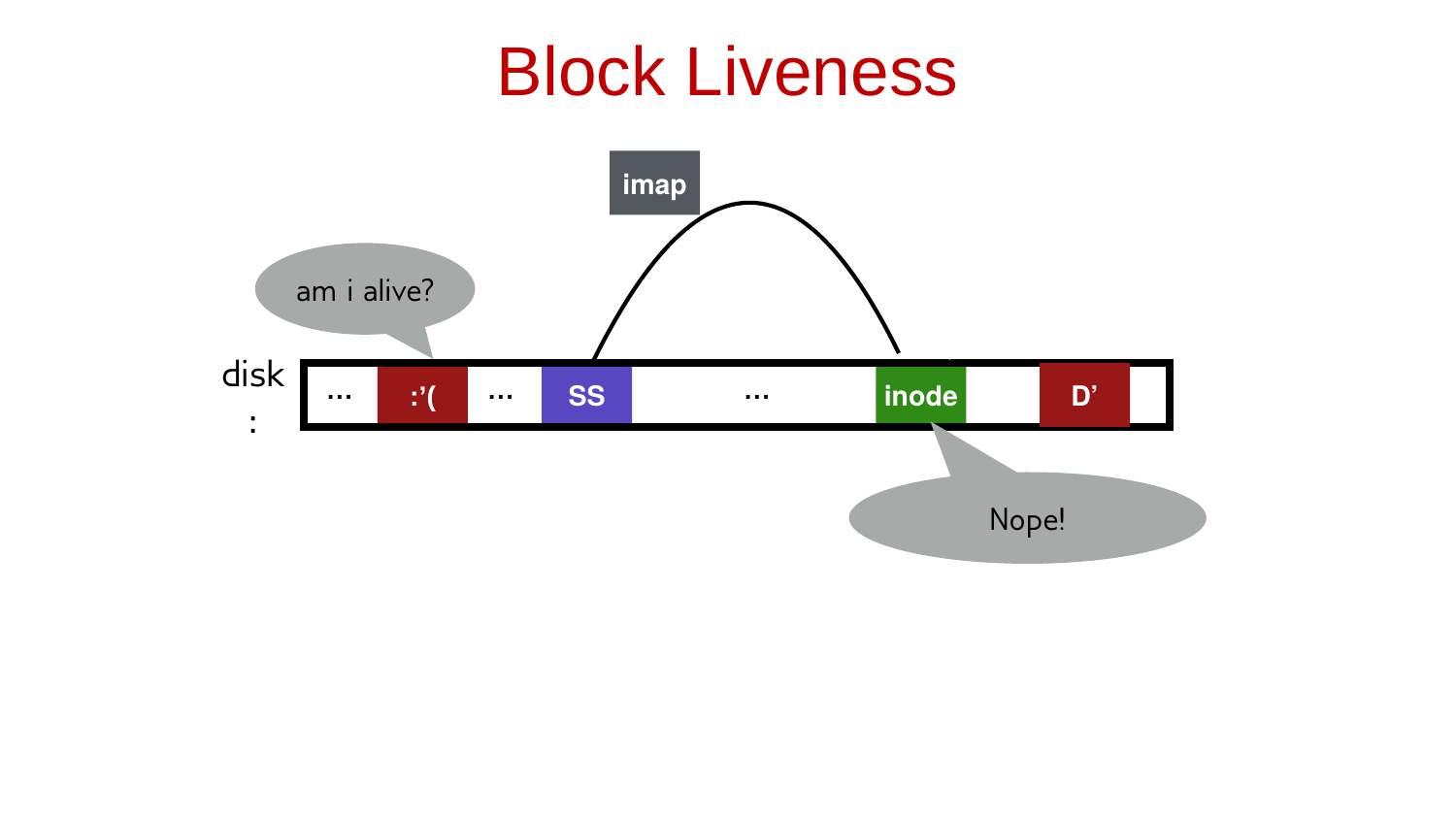

# Block Liveness
imap

am i alive?

…
…
…
inode

:’(
SS
D’
disk:
Nope!